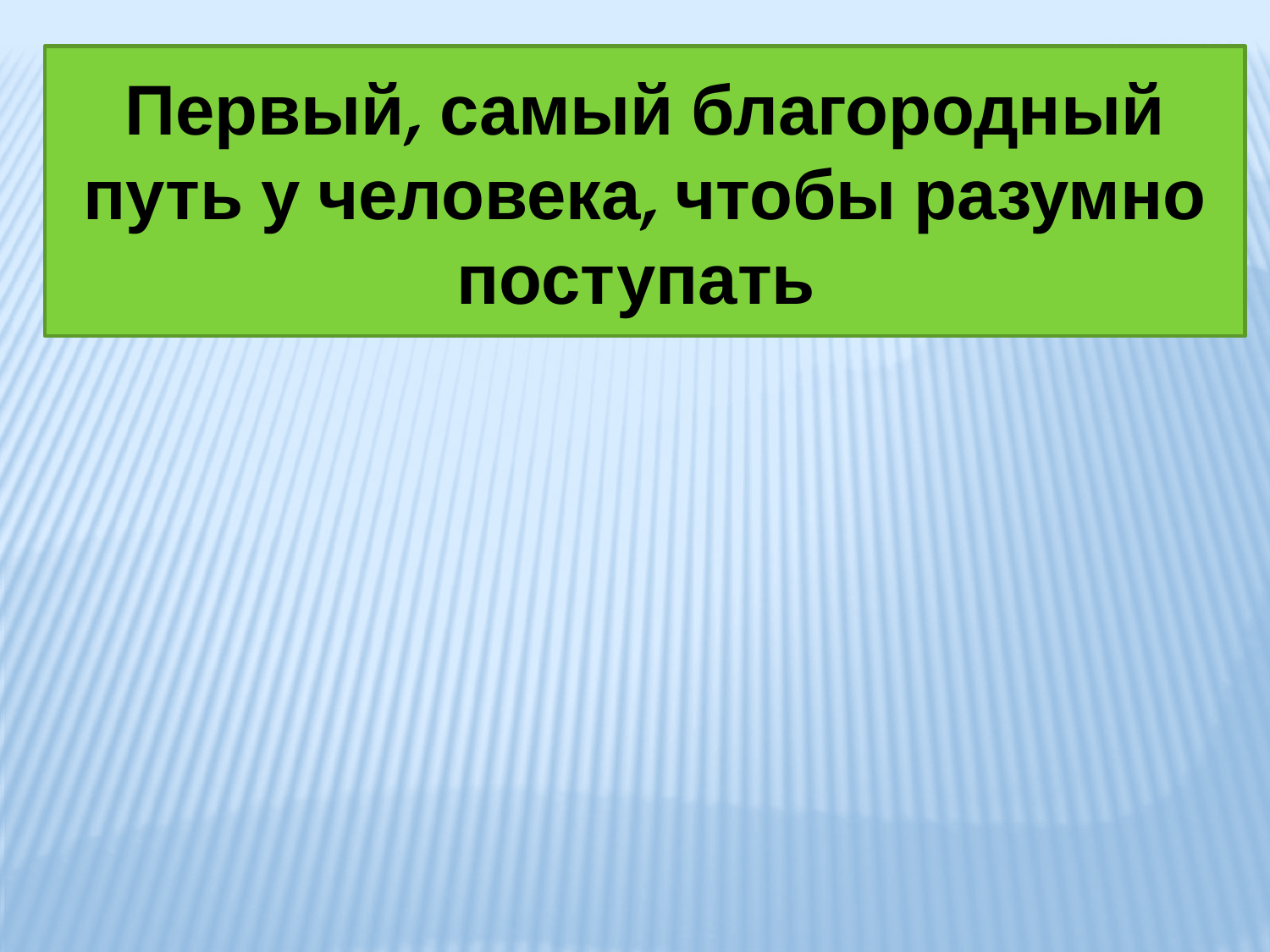

Первый, самый благородный путь у человека, чтобы разумно поступать